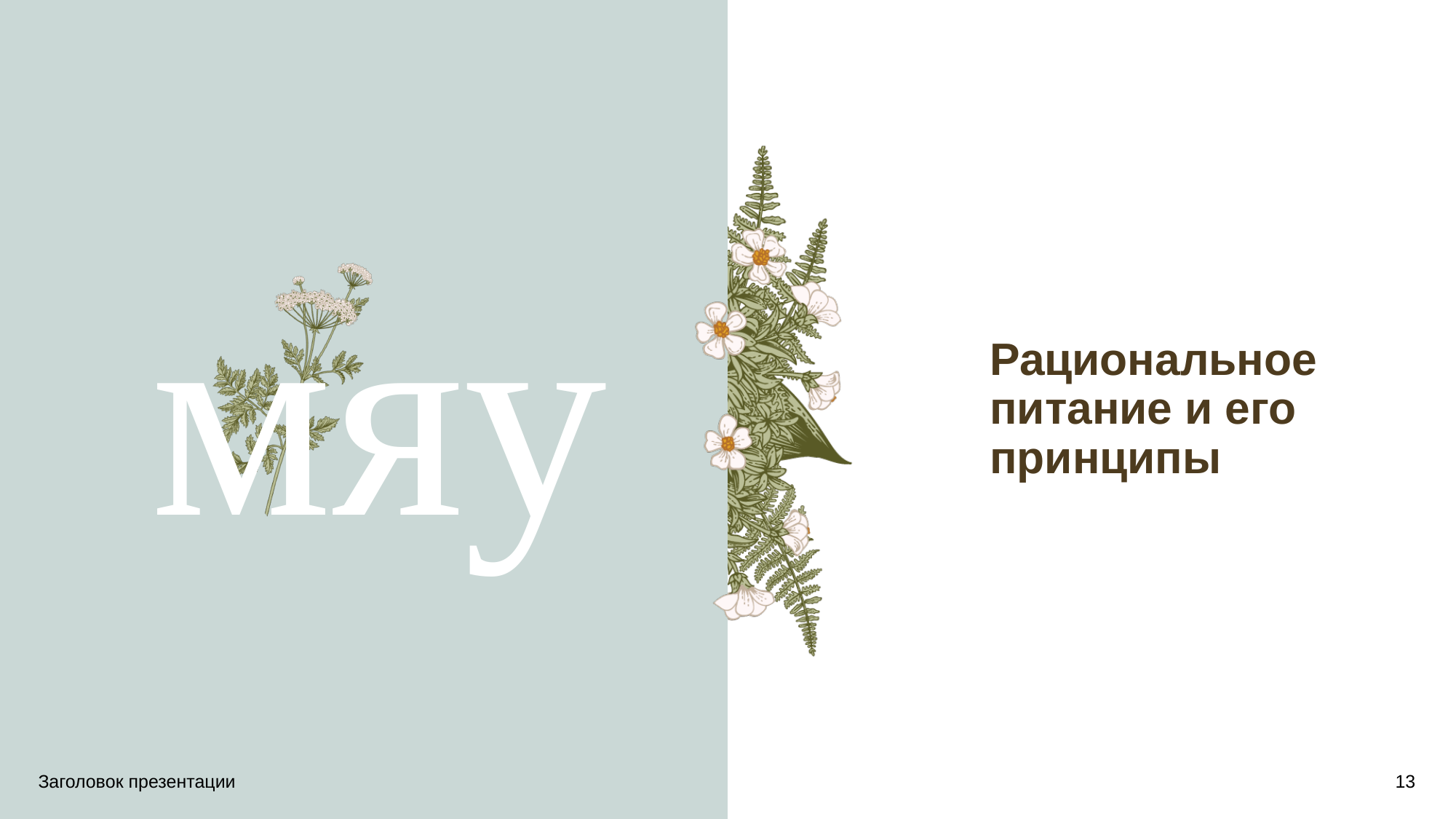

мяу
# Рациональное питание и его принципы
Заголовок презентации
13